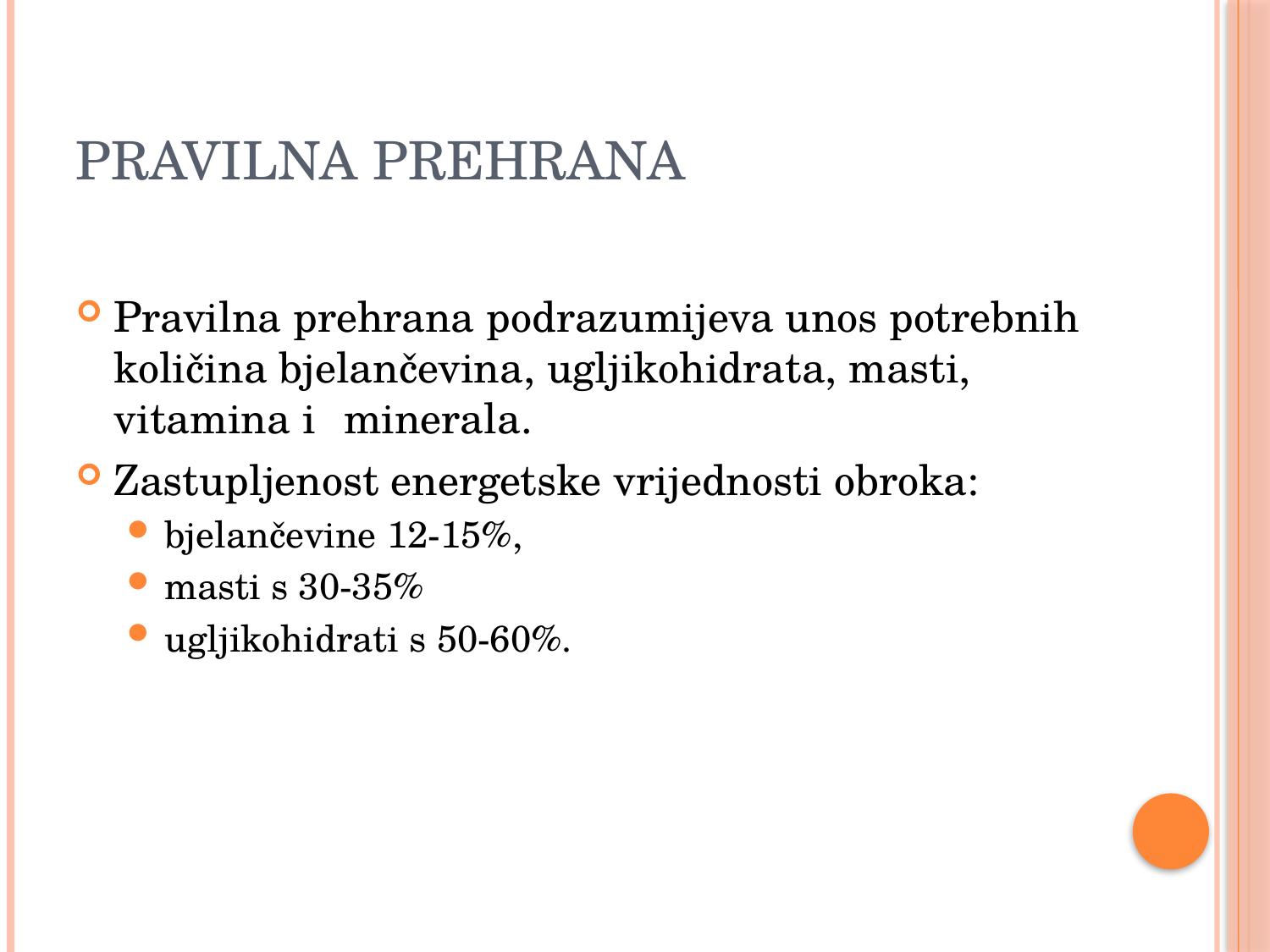

# Pravilna prehrana

Pravilna prehrana podrazumijeva unos potrebnih količina bjelančevina, ugljikohidrata, masti, vitamina i  minerala.
Zastupljenost energetske vrijednosti obroka:
bjelančevine 12-15%,
masti s 30-35%
ugljikohidrati s 50-60%.